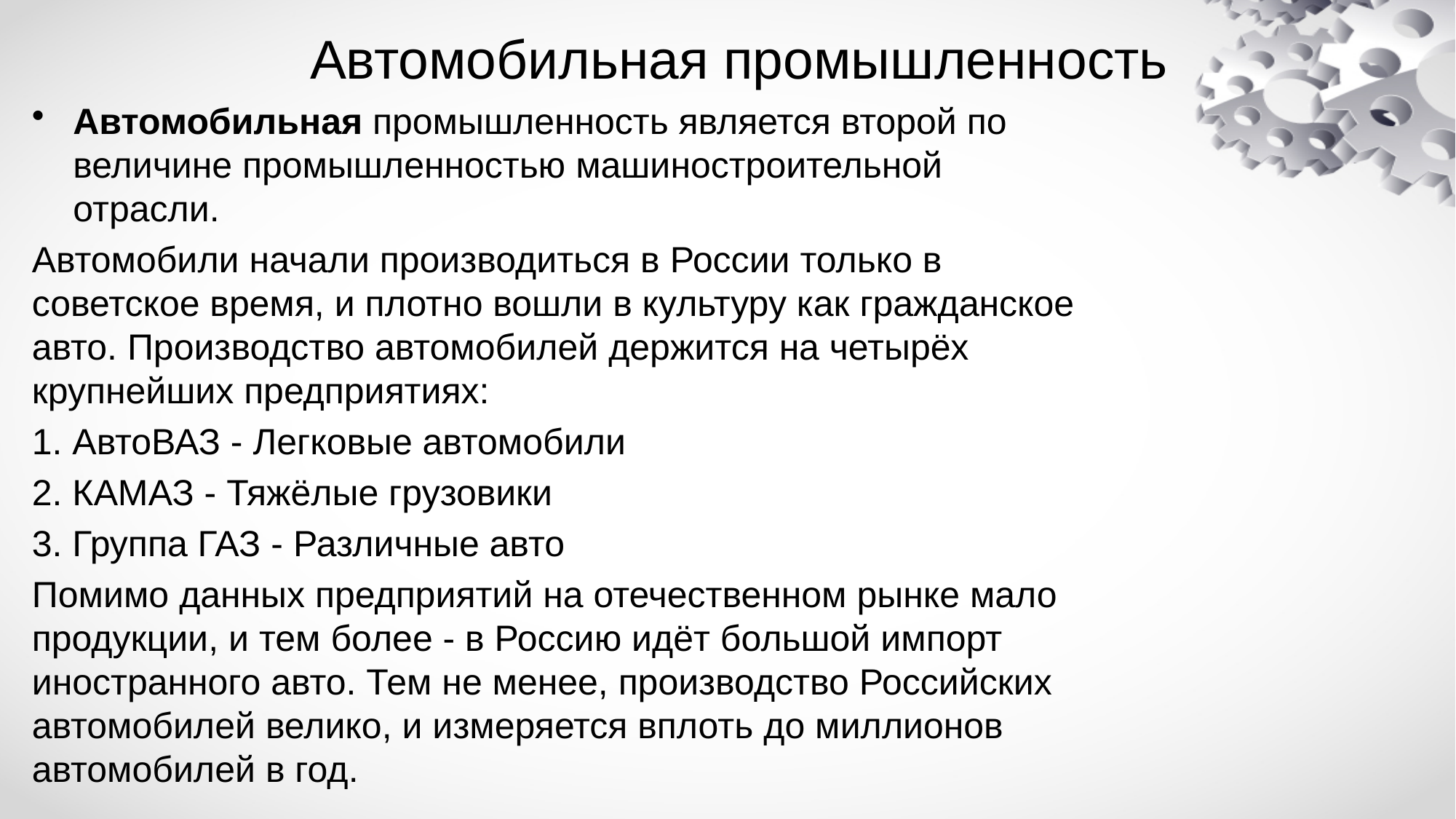

# Автомобильная промышленность
Автомобильная промышленность является второй по величине промышленностью машиностроительной отрасли.
Автомобили начали производиться в России только в советское время, и плотно вошли в культуру как гражданское авто. Производство автомобилей держится на четырёх крупнейших предприятиях:
1. АвтоВАЗ - Легковые автомобили
2. КАМАЗ - Тяжёлые грузовики
3. Группа ГАЗ - Различные авто
Помимо данных предприятий на отечественном рынке мало продукции, и тем более - в Россию идёт большой импорт иностранного авто. Тем не менее, производство Российских автомобилей велико, и измеряется вплоть до миллионов автомобилей в год.